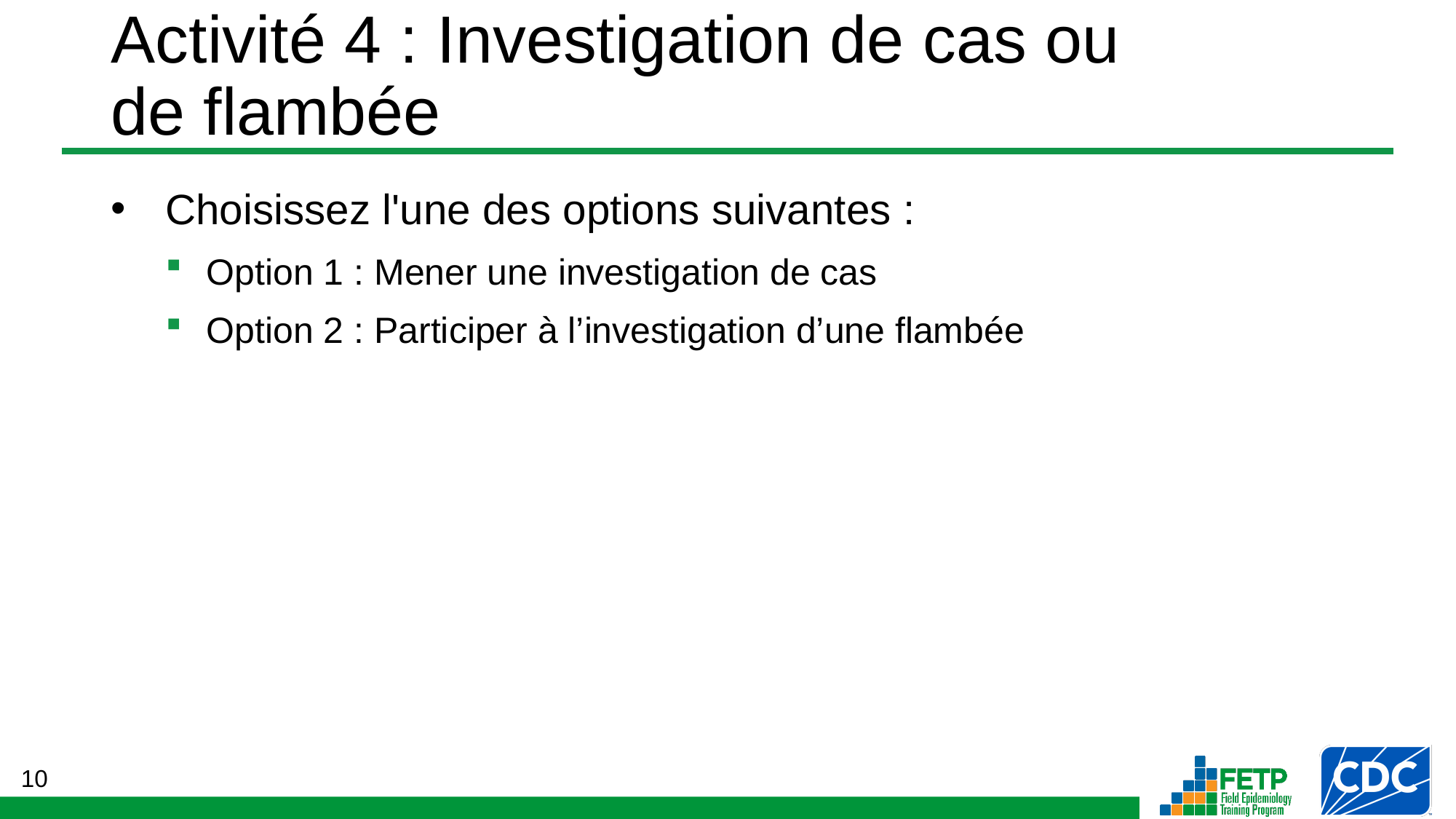

# Activité 4 : Investigation de cas ou de flambée
Choisissez l'une des options suivantes :
Option 1 : Mener une investigation de cas
Option 2 : Participer à l’investigation d’une flambée